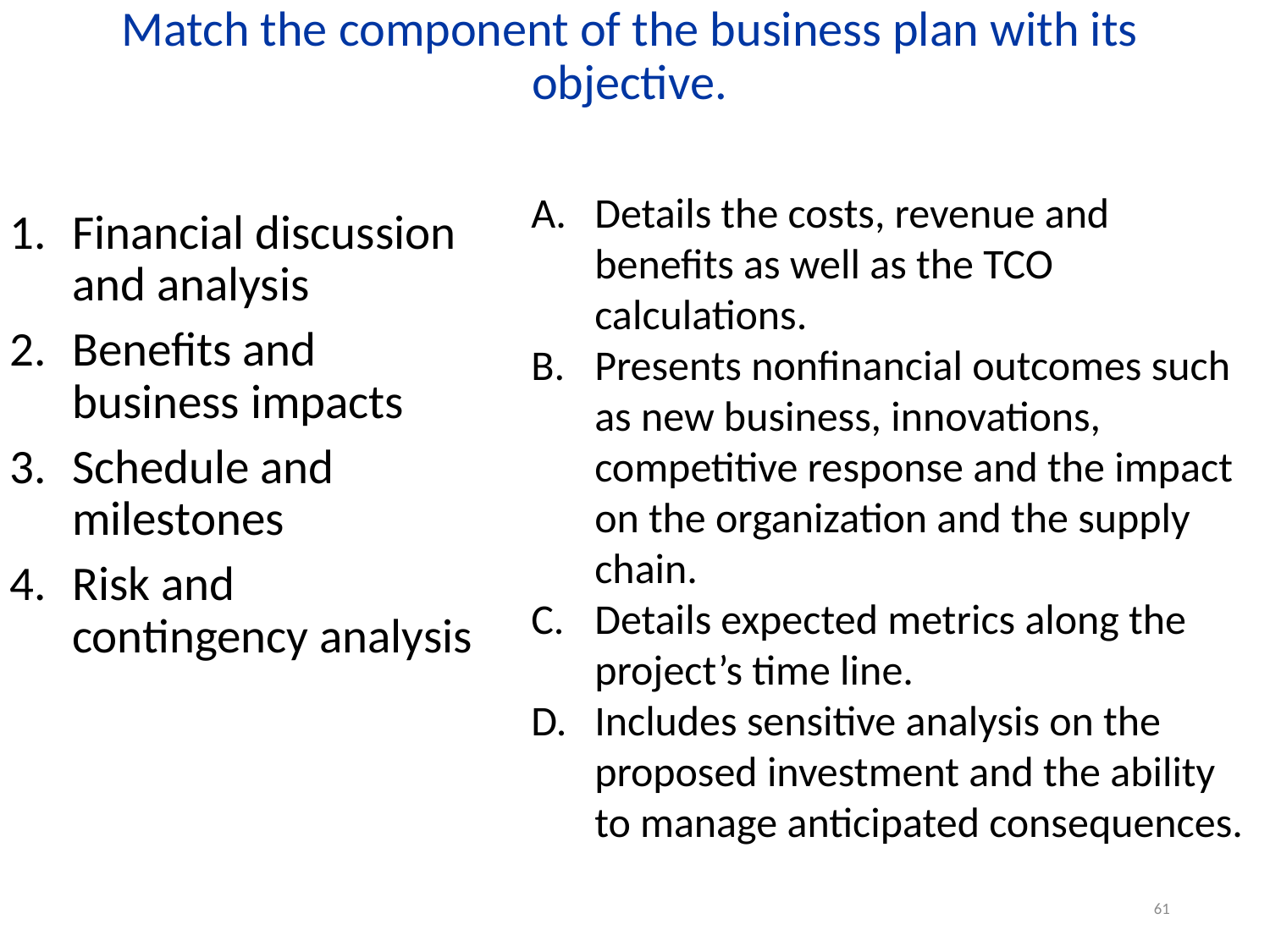

Match the component of the business plan with its objective.
Details the costs, revenue and benefits as well as the TCO calculations.
Presents nonfinancial outcomes such as new business, innovations, competitive response and the impact on the organization and the supply chain.
Details expected metrics along the project’s time line.
Includes sensitive analysis on the proposed investment and the ability to manage anticipated consequences.
Financial discussion and analysis
Benefits and business impacts
Schedule and milestones
Risk and contingency analysis
61